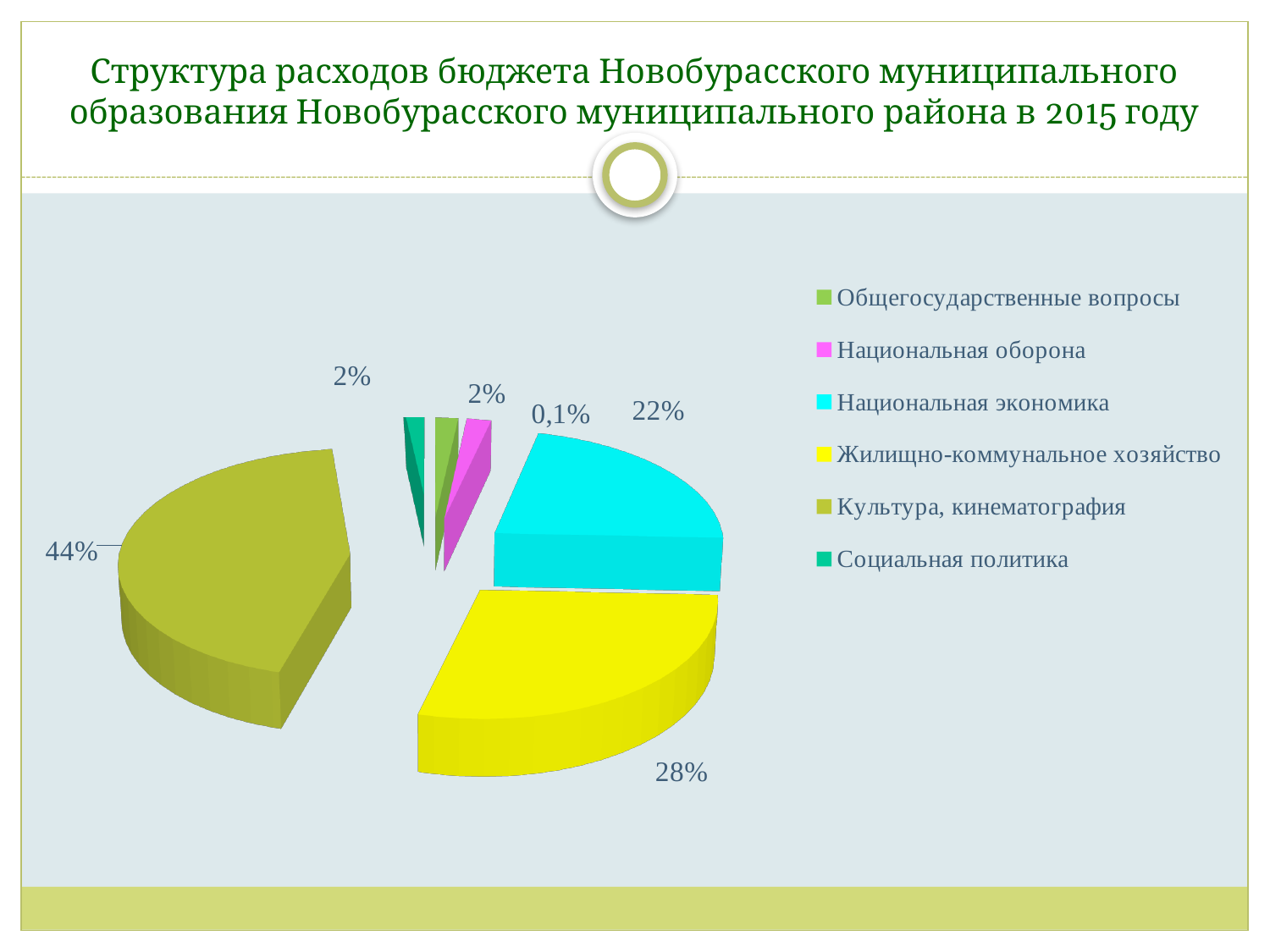

# Структура расходов бюджета Новобурасского муниципального образования Новобурасского муниципального района в 2015 году

[unsupported chart]